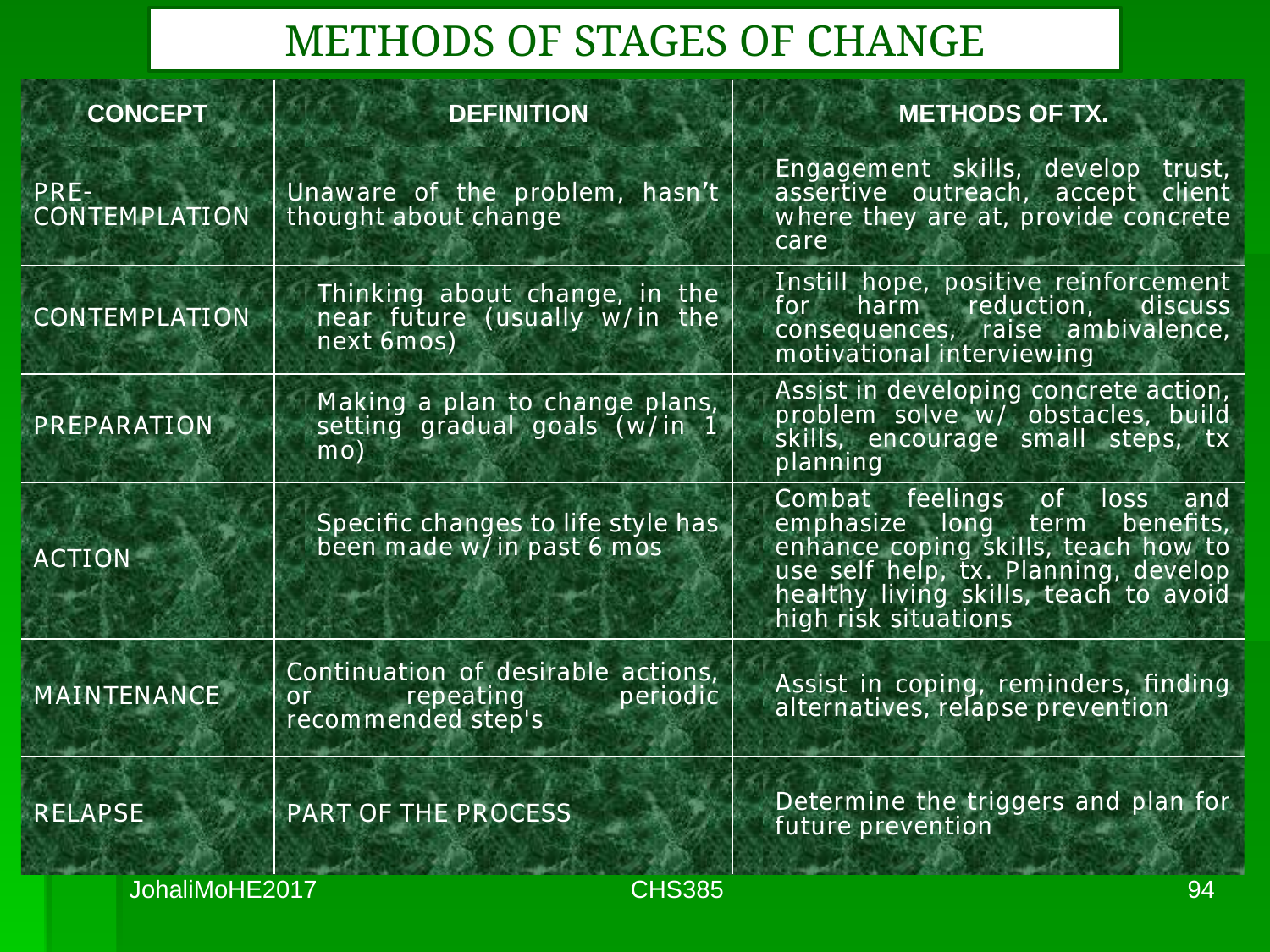

METHODS OF STAGES OF CHANGE
| CONCEPT |  | DEFINITION |  | METHODS OF TX. |
| --- | --- | --- | --- | --- |
| PRE-CONTEMPLATION | Unaware of the problem, hasn’t thought about change |  |  | Engagement skills, develop trust, assertive outreach, accept client where they are at, provide concrete care |
| CONTEMPLATION |  | Thinking about change, in the near future (usually w/in the next 6mos) |  | Instill hope, positive reinforcement for harm reduction, discuss consequences, raise ambivalence, motivational interviewing |
| PREPARATION |  | Making a plan to change plans, setting gradual goals (w/in 1 mo) |  | Assist in developing concrete action, problem solve w/ obstacles, build skills, encourage small steps, tx planning |
| ACTION |  | Specific changes to life style has been made w/in past 6 mos |  | Combat feelings of loss and emphasize long term benefits, enhance coping skills, teach how to use self help, tx. Planning, develop healthy living skills, teach to avoid high risk situations |
|  |  |  |  |  |
| MAINTENANCE | Continuation of desirable actions, or repeating periodic recommended step's |  |  | Assist in coping, reminders, finding alternatives, relapse prevention |
| RELAPSE | PART OF THE PROCESS |  |  | Determine the triggers and plan for future prevention |
JohaliMoHE2017
CHS385
94